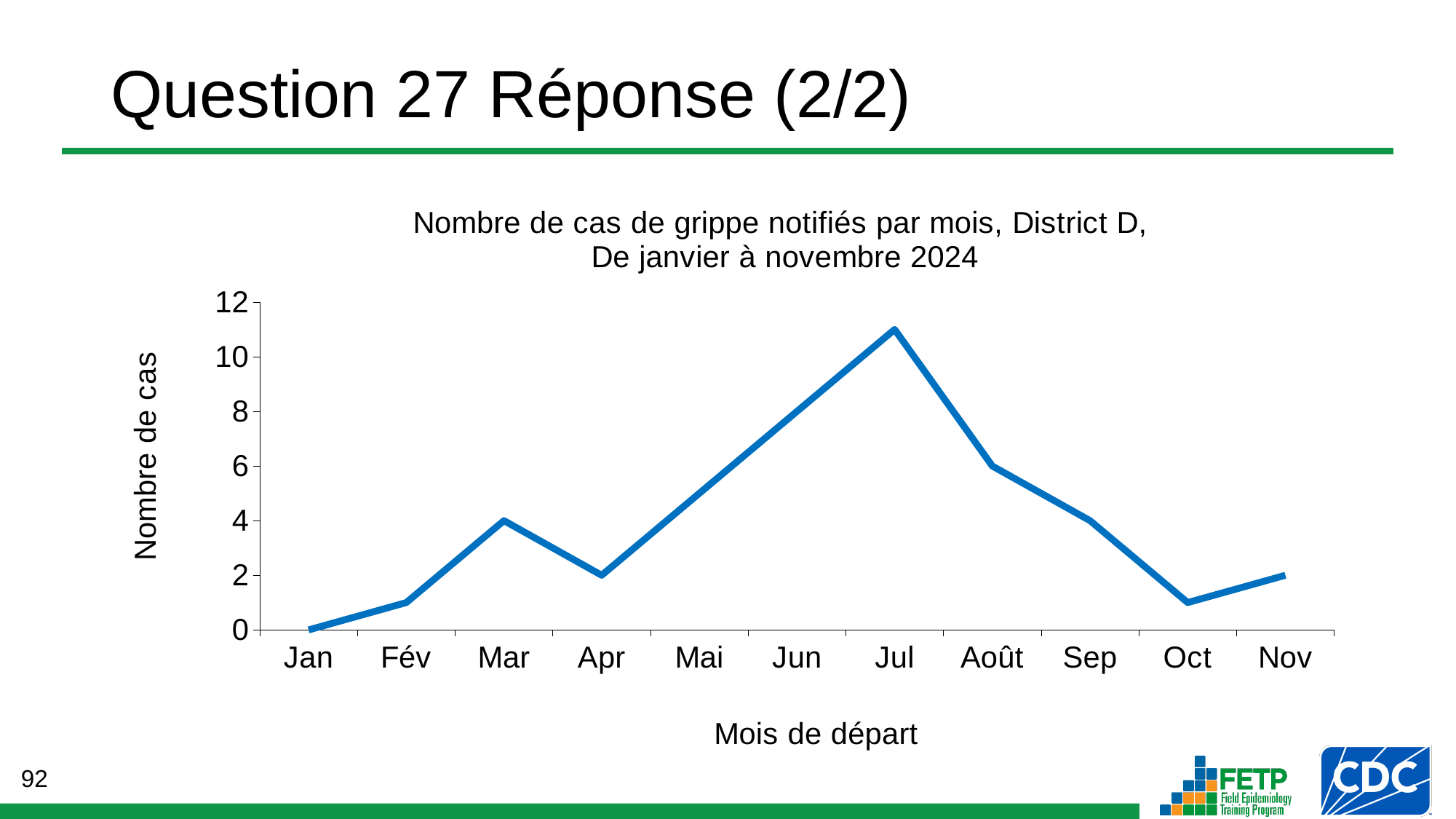

# Question 27 Réponse (2/2)

### Chart: Nombre de cas de grippe notifiés par mois, District D,
De janvier à novembre 2024

| Category | Le présent |
|---|---|
| Jan | 0.0 |
| Fév | 1.0 |
| Mar | 4.0 |
| Apr | 2.0 |
| Mai | 5.0 |
| Jun | 8.0 |
| Jul | 11.0 |
| Août | 6.0 |
| Sep | 4.0 |
| Oct | 1.0 |
| Nov | 2.0 |